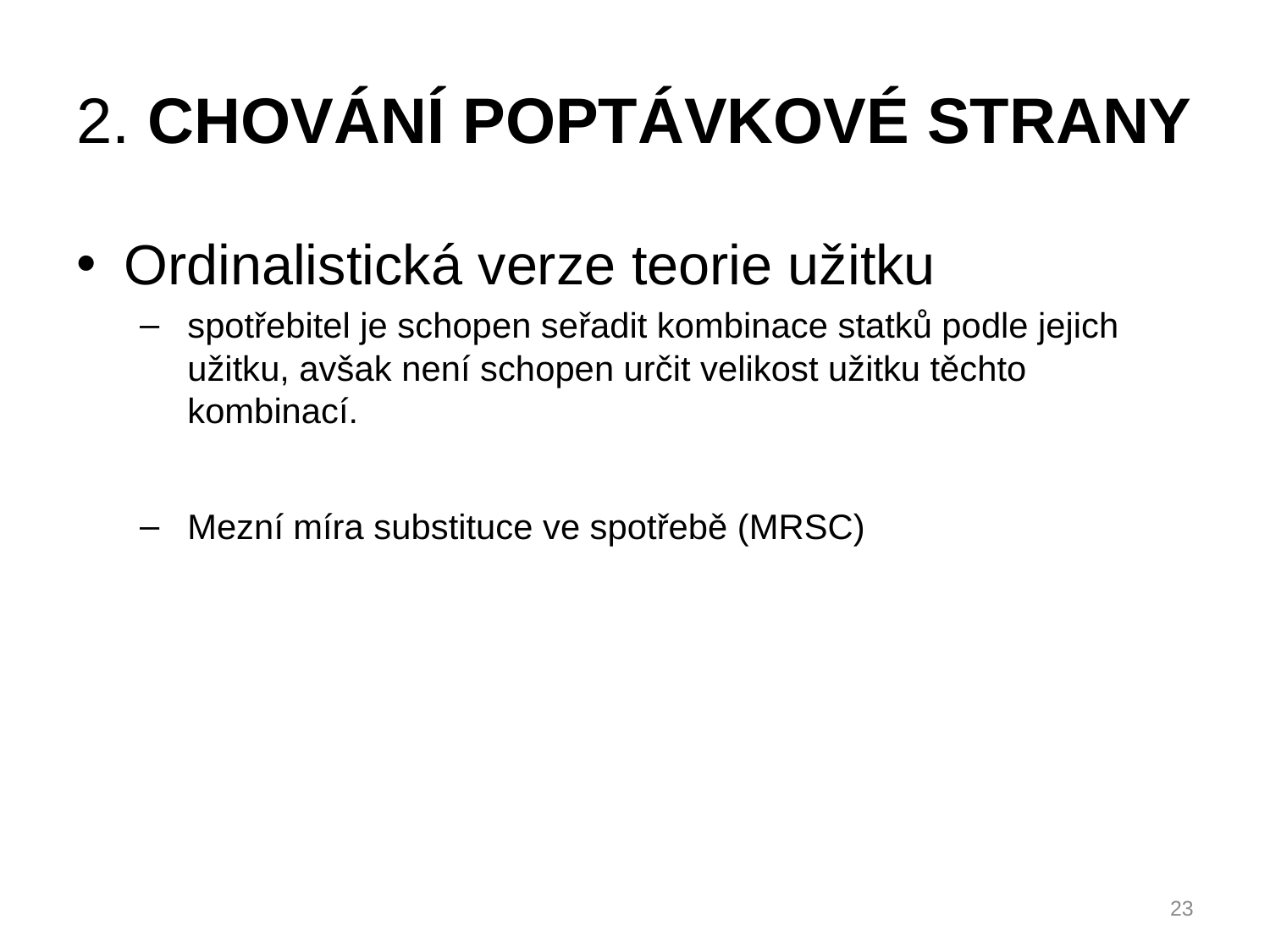

# 2. chování poptávkové strany
Ordinalistická verze teorie užitku
spotřebitel je schopen seřadit kombinace statků podle jejich užitku, avšak není schopen určit velikost užitku těchto kombinací.

Mezní míra substituce ve spotřebě (MRSC)

23